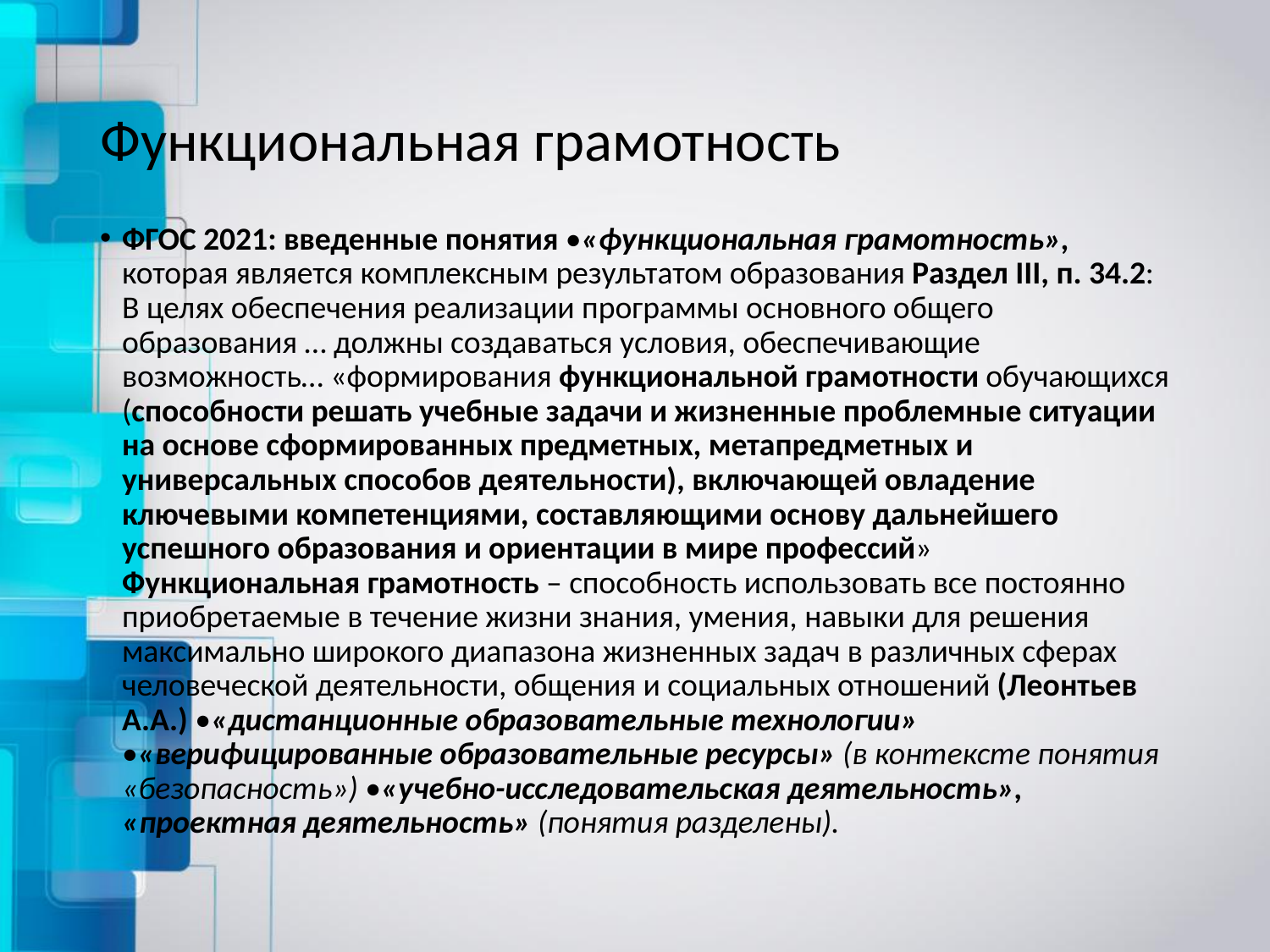

# Функциональная грамотность

ФГОС 2021: введенные понятия •«функциональная грамотность», которая является комплексным результатом образования Раздел III, п. 34.2: В целях обеспечения реализации программы основного общего образования … должны создаваться условия, обеспечивающие возможность… «формирования функциональной грамотности обучающихся (способности решать учебные задачи и жизненные проблемные ситуации на основе сформированных предметных, метапредметных и универсальных способов деятельности), включающей овладение ключевыми компетенциями, составляющими основу дальнейшего успешного образования и ориентации в мире профессий» Функциональная грамотность – способность использовать все постоянно приобретаемые в течение жизни знания, умения, навыки для решения максимально широкого диапазона жизненных задач в различных сферах человеческой деятельности, общения и социальных отношений (Леонтьев А.А.) •«дистанционные образовательные технологии» •«верифицированные образовательные ресурсы» (в контексте понятия «безопасность») •«учебно-исследовательская деятельность», «проектная деятельность» (понятия разделены).